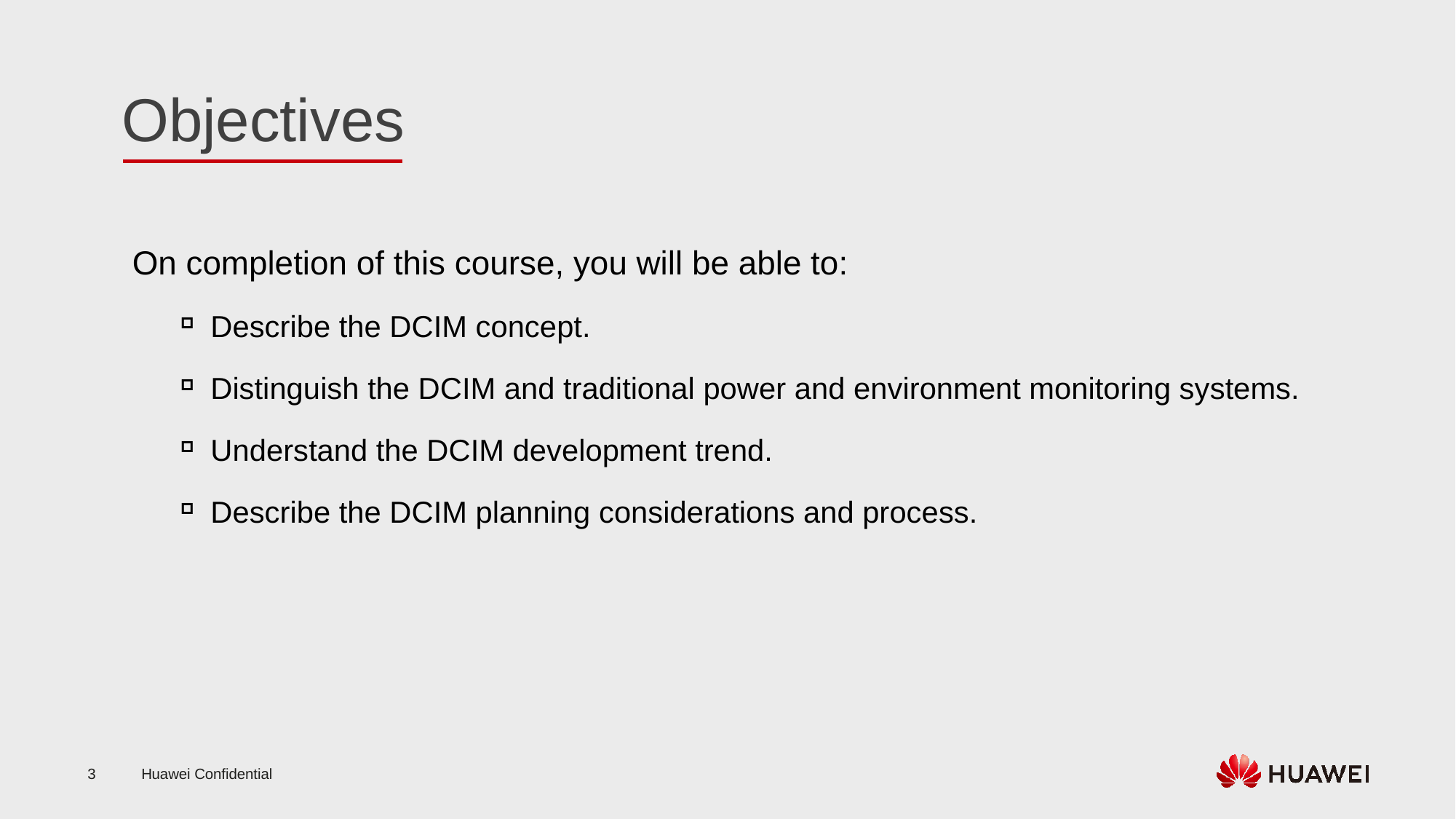

On completion of this course, you will be able to:
Describe the DCIM concept.
Distinguish the DCIM and traditional power and environment monitoring systems.
Understand the DCIM development trend.
Describe the DCIM planning considerations and process.